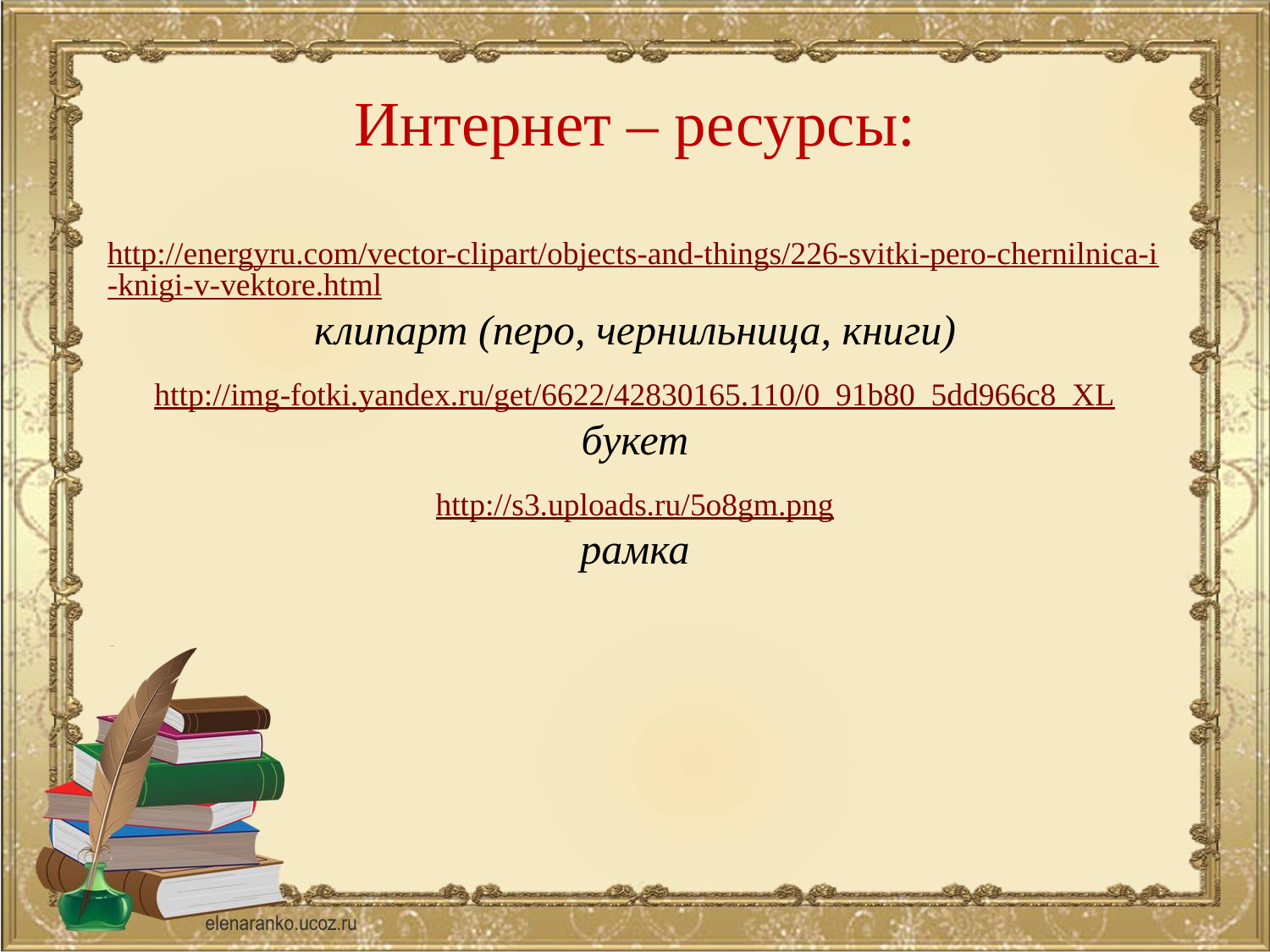

Интернет – ресурсы:
http://energyru.com/vector-clipart/objects-and-things/226-svitki-pero-chernilnica-i-knigi-v-vektore.html
клипарт (перо, чернильница, книги)

http://img-fotki.yandex.ru/get/6622/42830165.110/0_91b80_5dd966c8_XL
букет

http://s3.uploads.ru/5o8gm.png
рамка